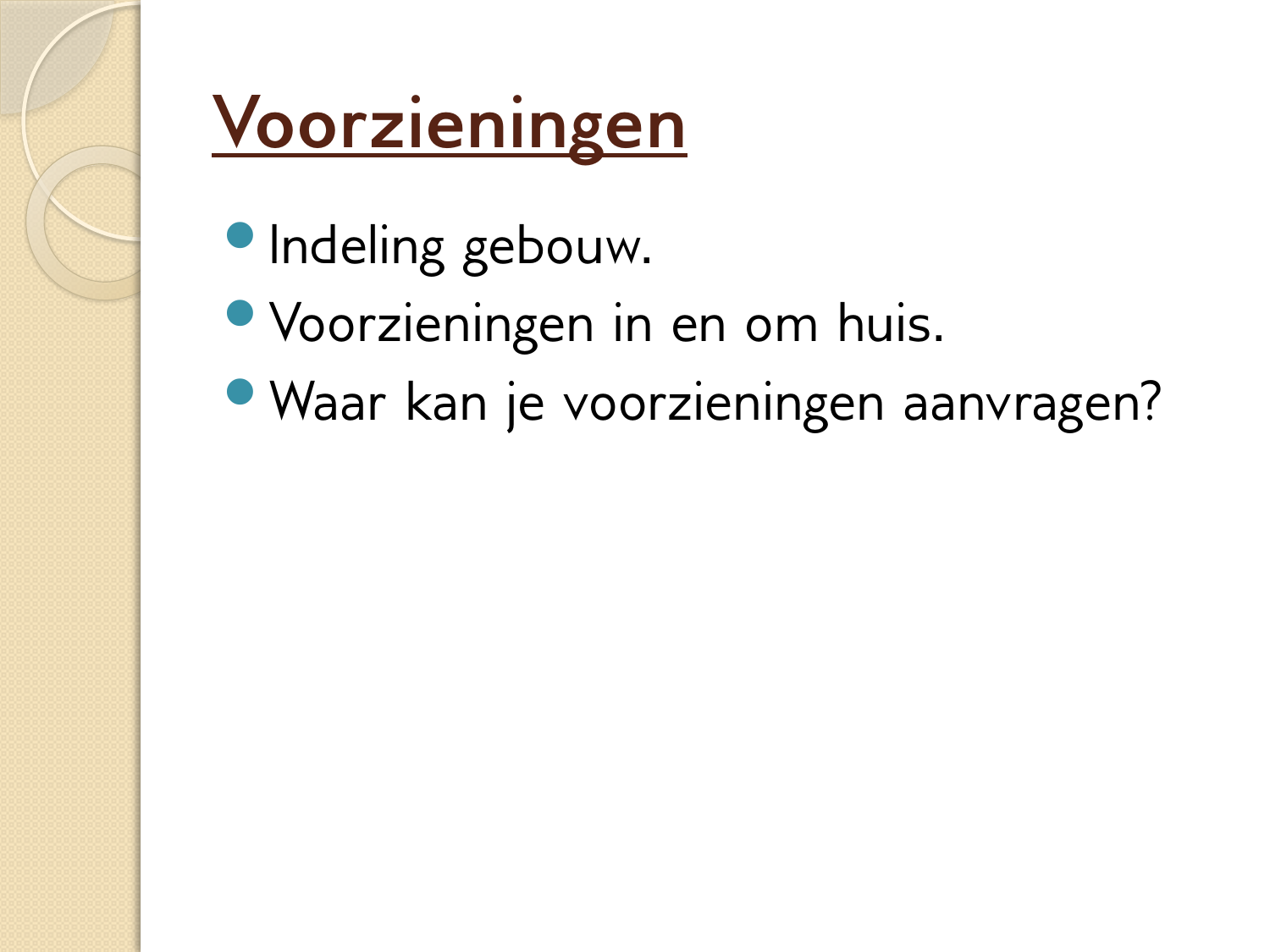

# Voorzieningen
Indeling gebouw.
Voorzieningen in en om huis.
Waar kan je voorzieningen aanvragen?